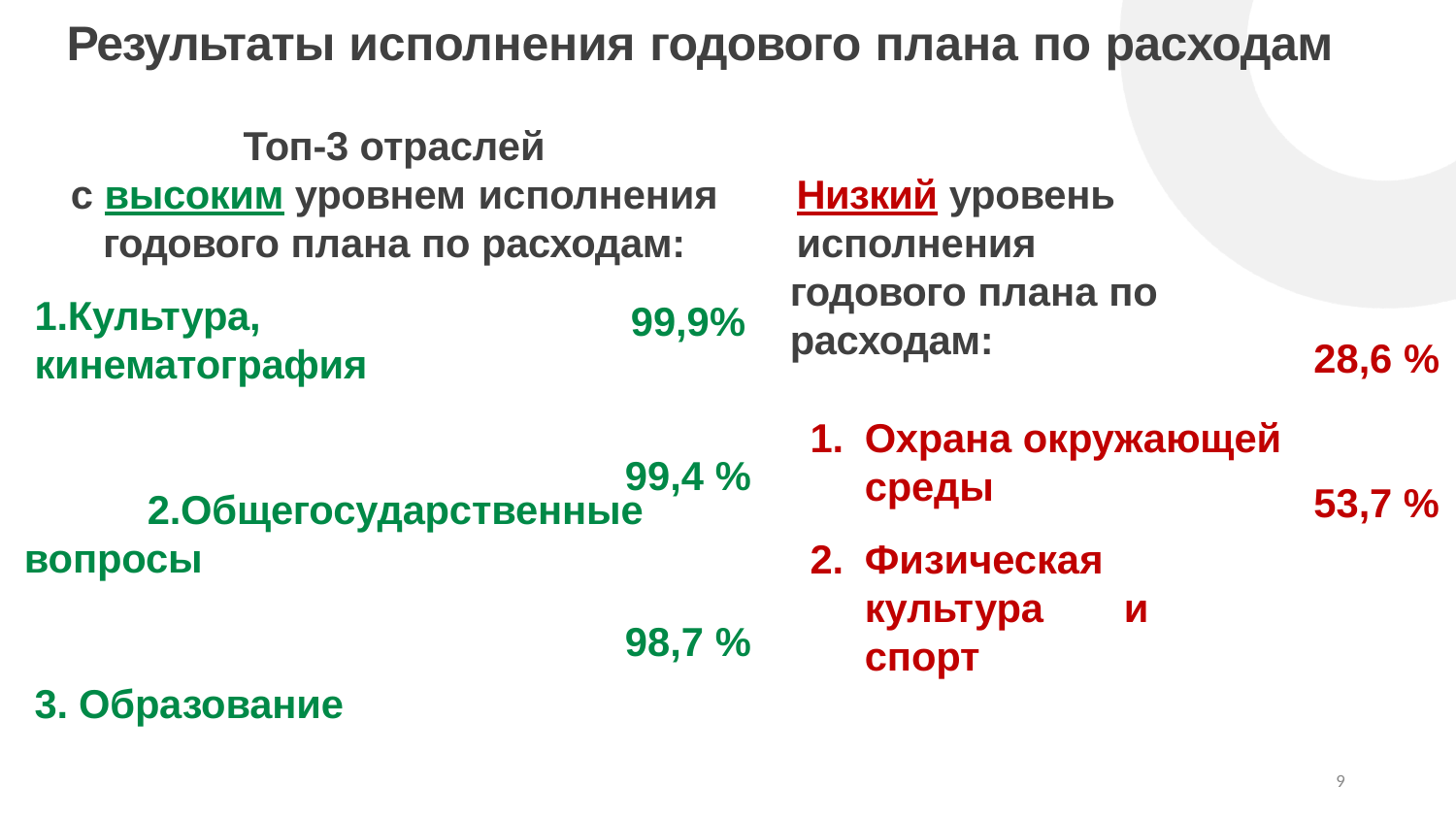

# Результаты исполнения годового плана по расходам
Топ-3 отраслей
с высоким уровнем исполнения
годового плана по расходам:
1.Культура,  кинематография

 2.Общегосударственные вопросы

3. Образование
Низкий уровень исполнения
годового плана по расходам:

Охрана окружающей
среды
Физическая культура и спорт
| 99,9% |
| --- |
| 99,4 % |
| 98,7 % |
| 28,6 % |
| --- |
| 53,7 % |
9